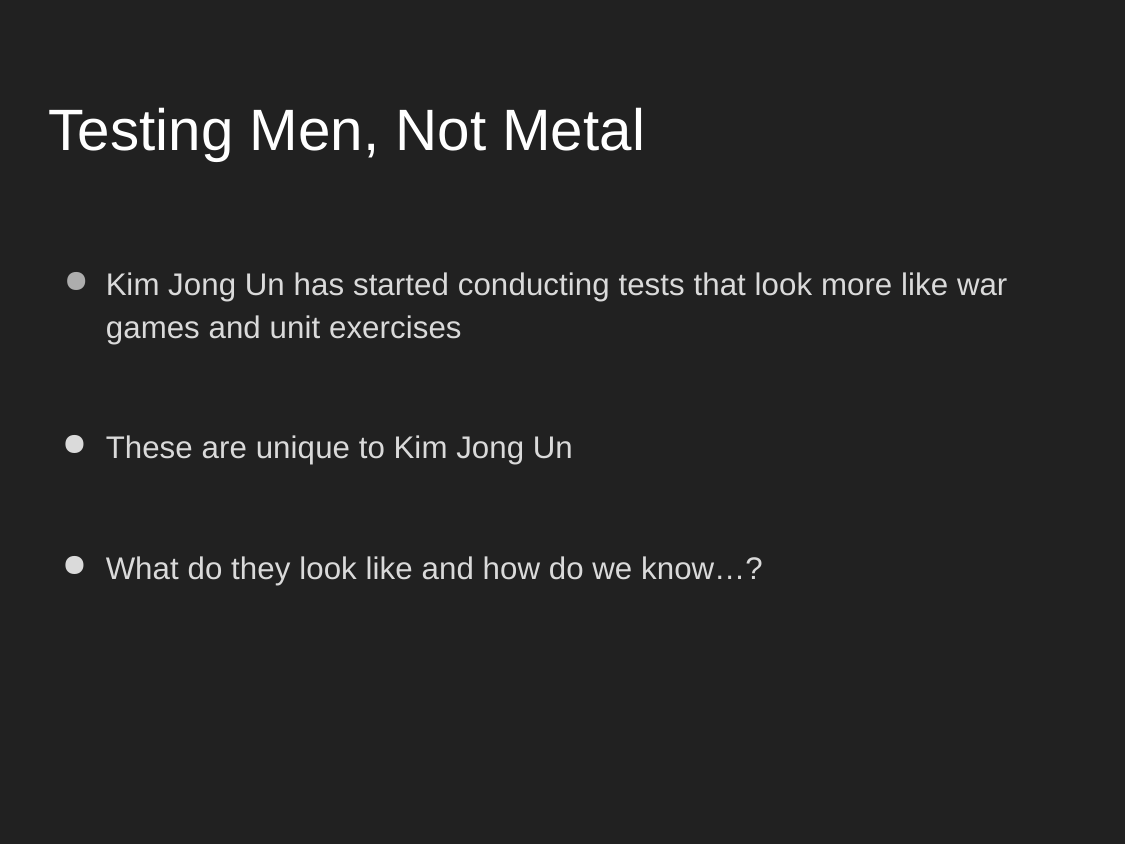

# Testing Men, Not Metal
Kim Jong Un has started conducting tests that look more like war games and unit exercises

These are unique to Kim Jong Un

What do they look like and how do we know…?